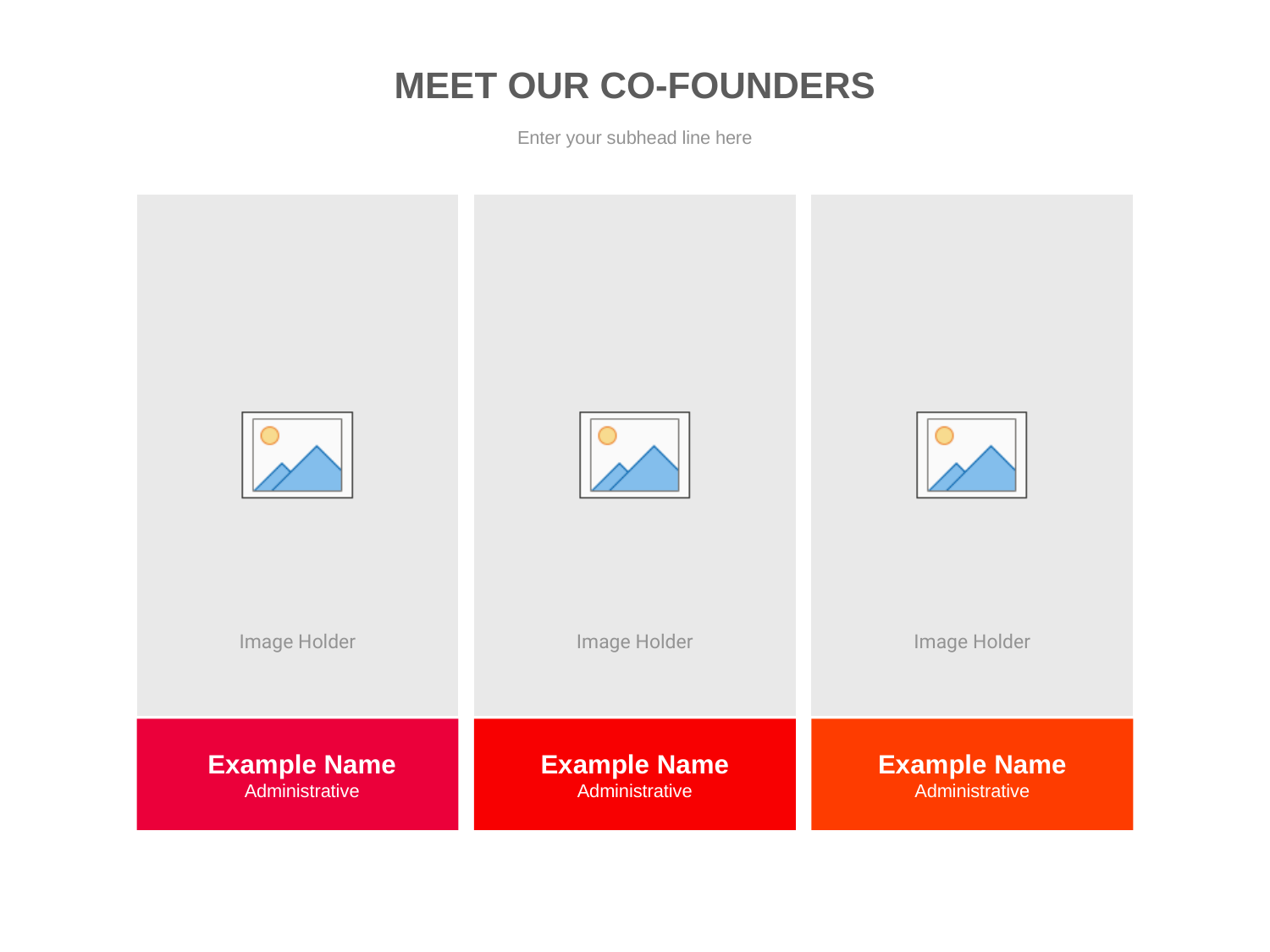

# MEET OUR CO-FOUNDERS
Enter your subhead line here

Example Name
Administrative
Example Name
Administrative
Example Name
Administrative